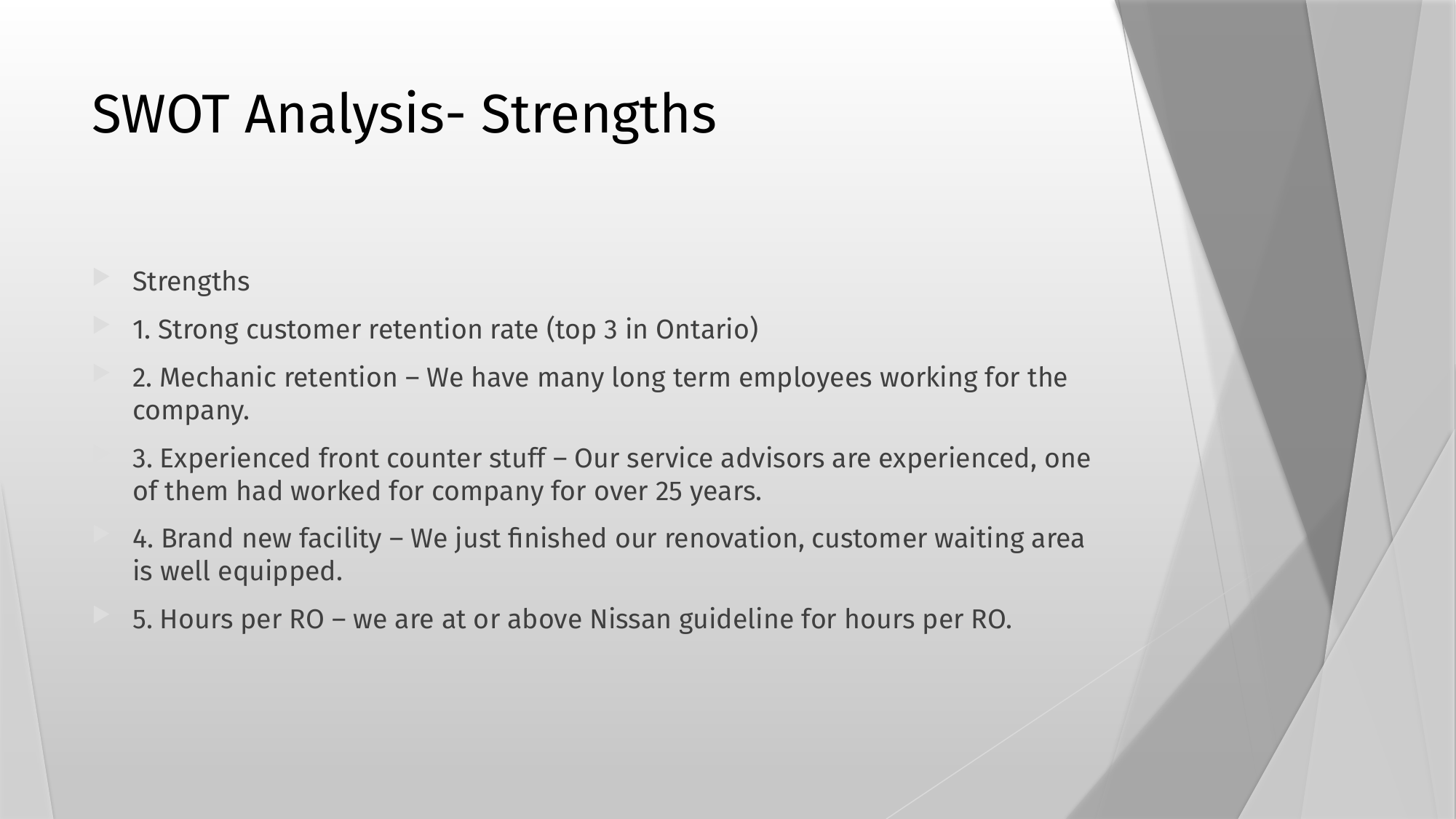

# SWOT Analysis- Strengths
Strengths
1. Strong customer retention rate (top 3 in Ontario)
2. Mechanic retention – We have many long term employees working for the company.
3. Experienced front counter stuff – Our service advisors are experienced, one of them had worked for company for over 25 years.
4. Brand new facility – We just finished our renovation, customer waiting area is well equipped.
5. Hours per RO – we are at or above Nissan guideline for hours per RO.